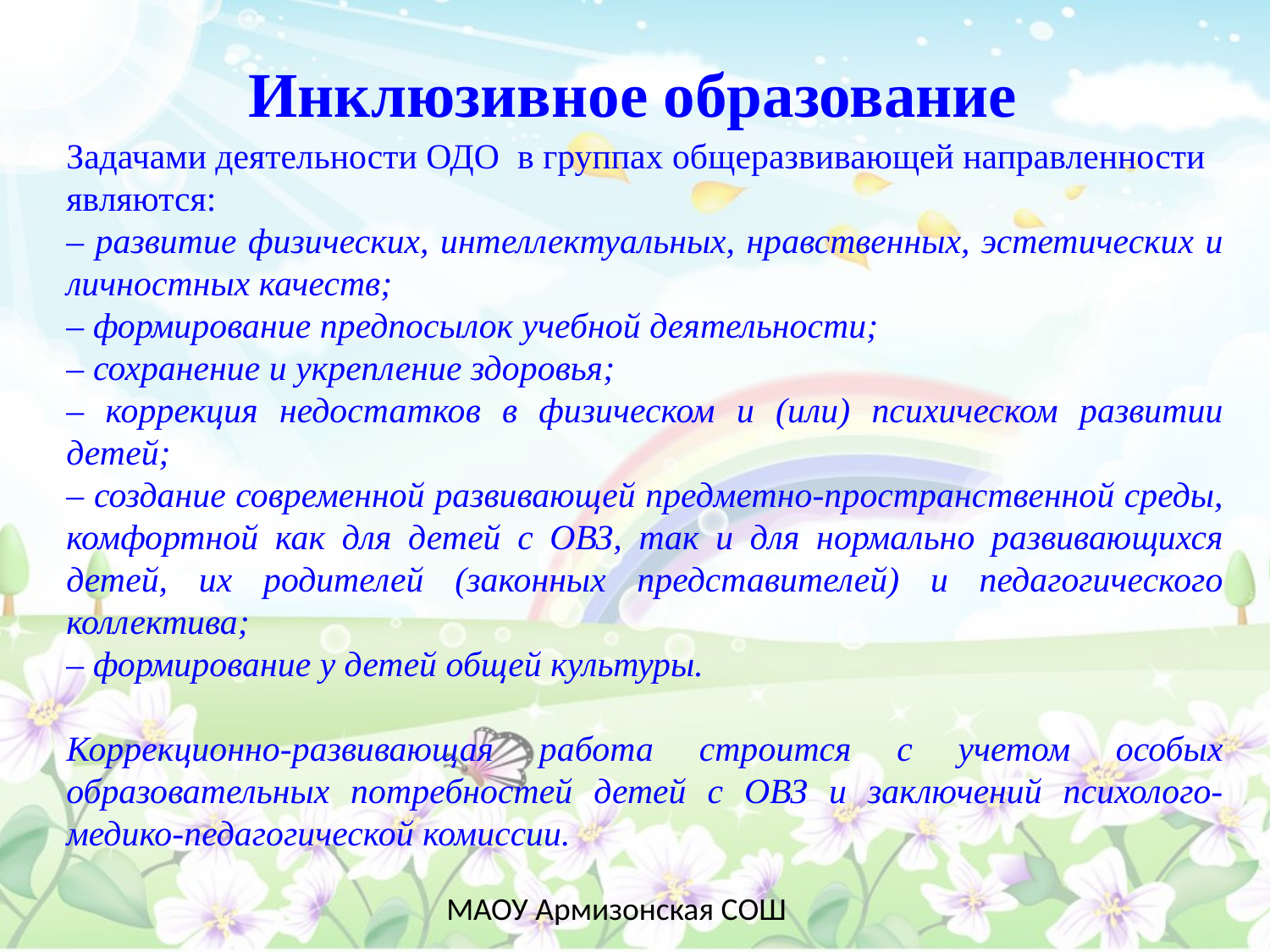

Инклюзивное образование
Задачами деятельности ОДО  в группах общеразвивающей направленности являются:
– развитие физических, интеллектуальных, нравственных, эстетических и личностных качеств;
– формирование предпосылок учебной деятельности;
– сохранение и укрепление здоровья;
– коррекция недостатков в физическом и (или) психическом развитии детей;
– создание современной развивающей предметно-пространственной среды, комфортной как для детей с ОВЗ, так и для нормально развивающихся детей, их родителей (законных представителей) и педагогического коллектива;
– формирование у детей общей культуры.

Коррекционно-развивающая работа строится с учетом особых образовательных потребностей детей с ОВЗ и заключений психолого-медико-педагогической комиссии.

МАОУ Армизонская СОШ